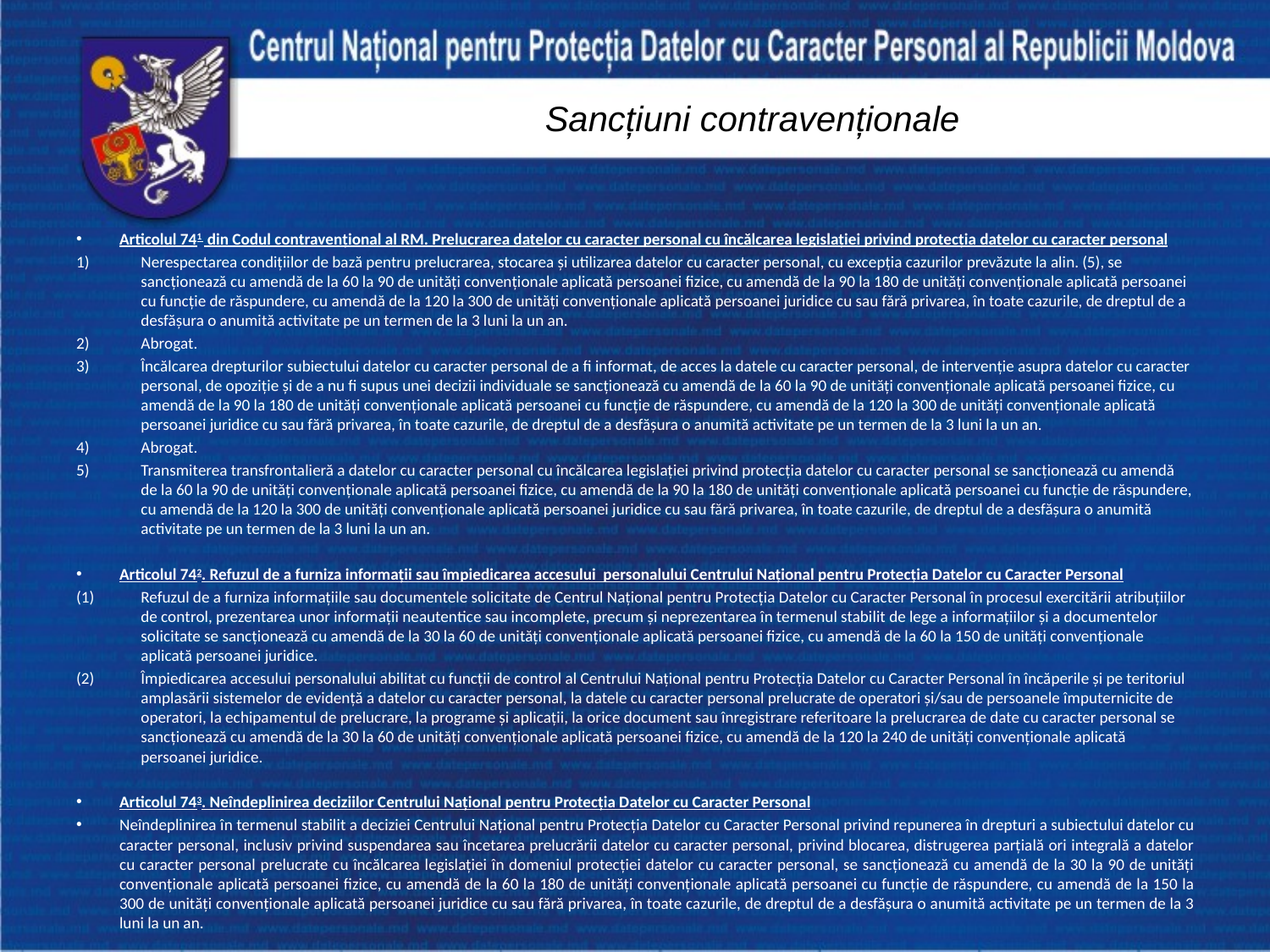

# Sancțiuni contravenționale
Articolul 741  din Codul contravențional al RM. Prelucrarea datelor cu caracter personal cu încălcarea legislaţiei privind protecţia datelor cu caracter personal
Nerespectarea condițiilor de bază pentru prelucrarea, stocarea și utilizarea datelor cu caracter personal, cu excepția cazurilor prevăzute la alin. (5), se sancționează cu amendă de la 60 la 90 de unități convenționale aplicată persoanei fizice, cu amendă de la 90 la 180 de unități convenționale aplicată persoanei cu funcție de răspundere, cu amendă de la 120 la 300 de unități convenționale aplicată persoanei juridice cu sau fără privarea, în toate cazurile, de dreptul de a desfășura o anumită activitate pe un termen de la 3 luni la un an.
Abrogat.
Încălcarea drepturilor subiectului datelor cu caracter personal de a fi informat, de acces la datele cu caracter personal, de intervenţie asupra datelor cu caracter personal, de opoziţie şi de a nu fi supus unei decizii individuale se sancţionează cu amendă de la 60 la 90 de unităţi convenţionale aplicată persoanei fizice, cu amendă de la 90 la 180 de unităţi convenţionale aplicată persoanei cu funcţie de răspundere, cu amendă de la 120 la 300 de unităţi convenţionale aplicată persoanei juridice cu sau fără privarea, în toate cazurile, de dreptul de a desfăşura o anumită activitate pe un termen de la 3 luni la un an.
Abrogat.
Transmiterea transfrontalieră a datelor cu caracter personal cu încălcarea legislaţiei privind protecţia datelor cu caracter personal se sancţionează cu amendă de la 60 la 90 de unităţi convenţionale aplicată persoanei fizice, cu amendă de la 90 la 180 de unităţi convenţionale aplicată persoanei cu funcţie de răspundere, cu amendă de la 120 la 300 de unităţi convenţionale aplicată persoanei juridice cu sau fără privarea, în toate cazurile, de dreptul de a desfăşura o anumită activitate pe un termen de la 3 luni la un an.

Articolul 742. Refuzul de a furniza informaţii sau împiedicarea accesului  personalului Centrului Naţional pentru Protecţia Datelor cu Caracter Personal
Refuzul de a furniza informaţiile sau documentele solicitate de Centrul Naţional pentru Protecţia Datelor cu Caracter Personal în procesul exercitării atribuţiilor de control, prezentarea unor informaţii neautentice sau incomplete, precum şi neprezentarea în termenul stabilit de lege a informaţiilor şi a documentelor solicitate se sancţionează cu amendă de la 30 la 60 de unităţi convenţionale aplicată persoanei fizice, cu amendă de la 60 la 150 de unităţi convenţionale aplicată persoanei juridice.
Împiedicarea accesului personalului abilitat cu funcţii de control al Centrului Naţional pentru Protecţia Datelor cu Caracter Personal în încăperile şi pe teritoriul amplasării sistemelor de evidenţă a datelor cu caracter personal, la datele cu caracter personal prelucrate de operatori şi/sau de persoanele împuternicite de operatori, la echipamentul de prelucrare, la programe şi aplicaţii, la orice document sau înregistrare referitoare la prelucrarea de date cu caracter personal se sancţionează cu amendă de la 30 la 60 de unităţi convenţionale aplicată persoanei fizice, cu amendă de la 120 la 240 de unităţi convenţionale aplicată persoanei juridice.

Articolul 743. Neîndeplinirea deciziilor Centrului Naţional pentru Protecţia Datelor cu Caracter Personal
Neîndeplinirea în termenul stabilit a deciziei Centrului Naţional pentru Protecţia Datelor cu Caracter Personal privind repunerea în drepturi a subiectului datelor cu caracter personal, inclusiv privind suspendarea sau încetarea prelucrării datelor cu caracter personal, privind blocarea, distrugerea parţială ori integrală a datelor cu caracter personal prelucrate cu încălcarea legislaţiei în domeniul protecţiei datelor cu caracter personal, se sancţionează cu amendă de la 30 la 90 de unităţi convenţionale aplicată persoanei fizice, cu amendă de la 60 la 180 de unităţi convenţionale aplicată persoanei cu funcţie de răspundere, cu amendă de la 150 la 300 de unităţi convenţionale aplicată persoanei juridice cu sau fără privarea, în toate cazurile, de dreptul de a desfăşura o anumită activitate pe un termen de la 3 luni la un an.